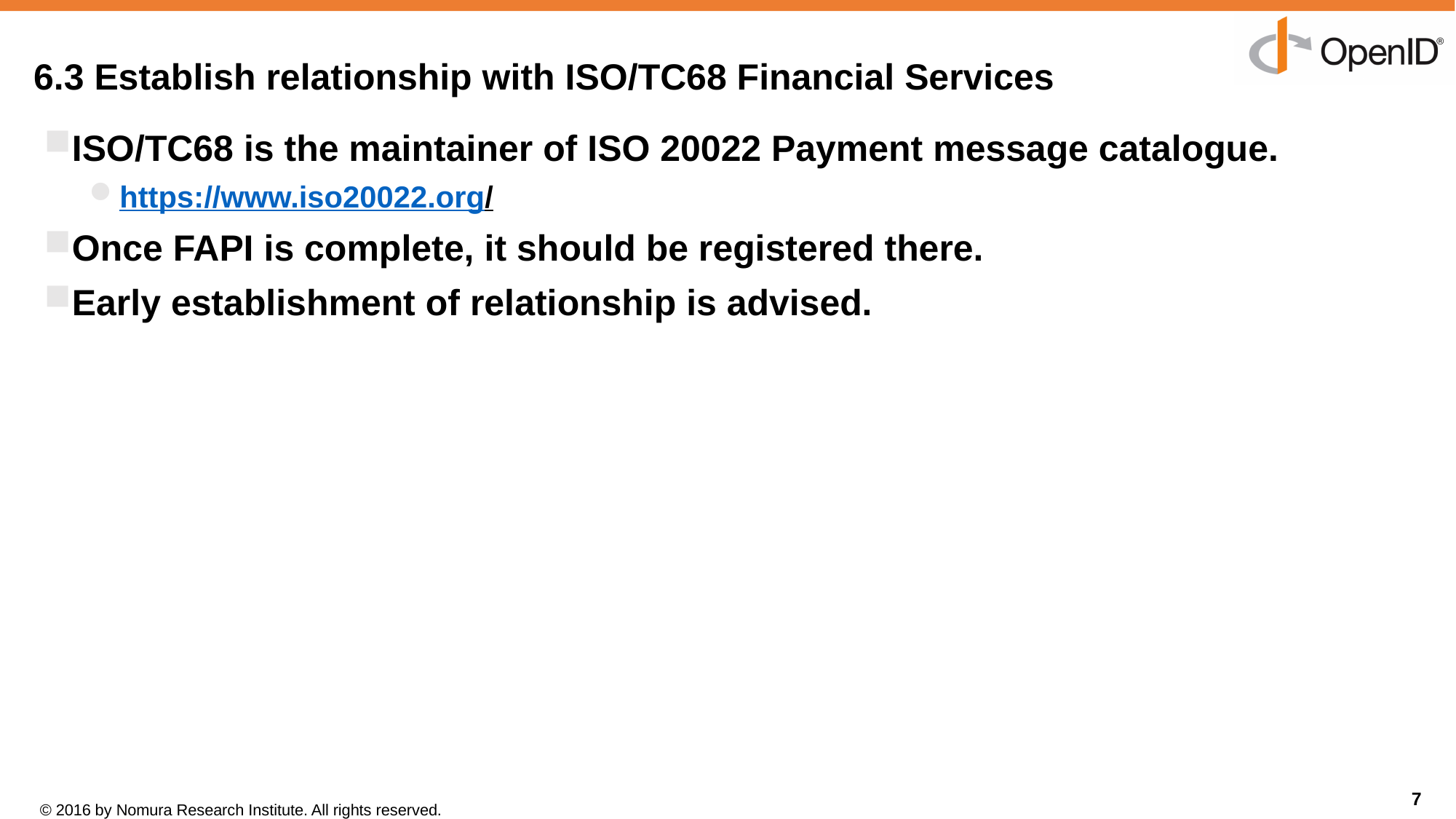

# 6.3 Establish relationship with ISO/TC68 Financial Services
ISO/TC68 is the maintainer of ISO 20022 Payment message catalogue.
https://www.iso20022.org/
Once FAPI is complete, it should be registered there.
Early establishment of relationship is advised.
7